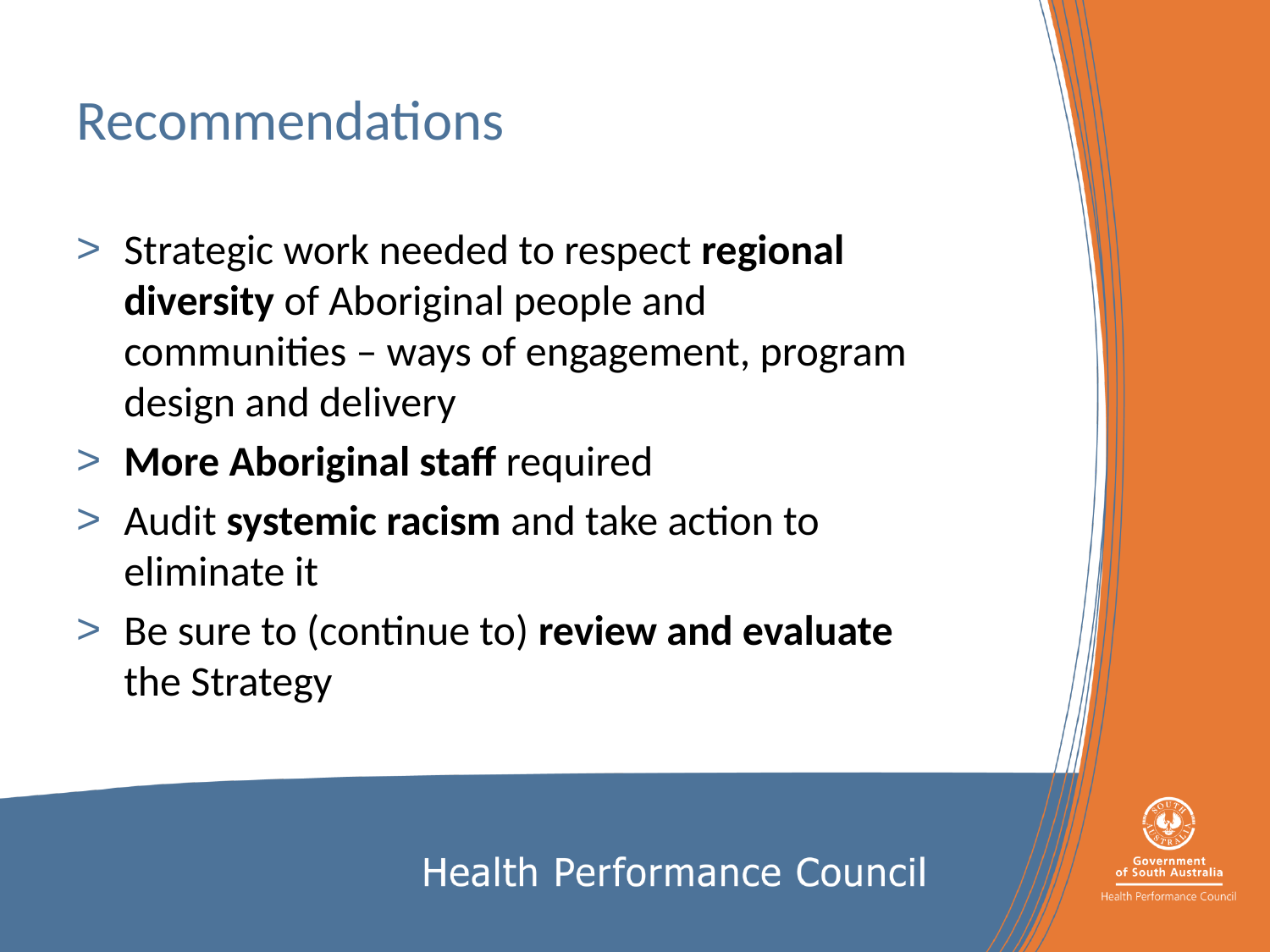

# Recommendations
Strategic work needed to respect regional diversity of Aboriginal people and communities – ways of engagement, program design and delivery
More Aboriginal staff required
Audit systemic racism and take action to eliminate it
Be sure to (continue to) review and evaluate the Strategy